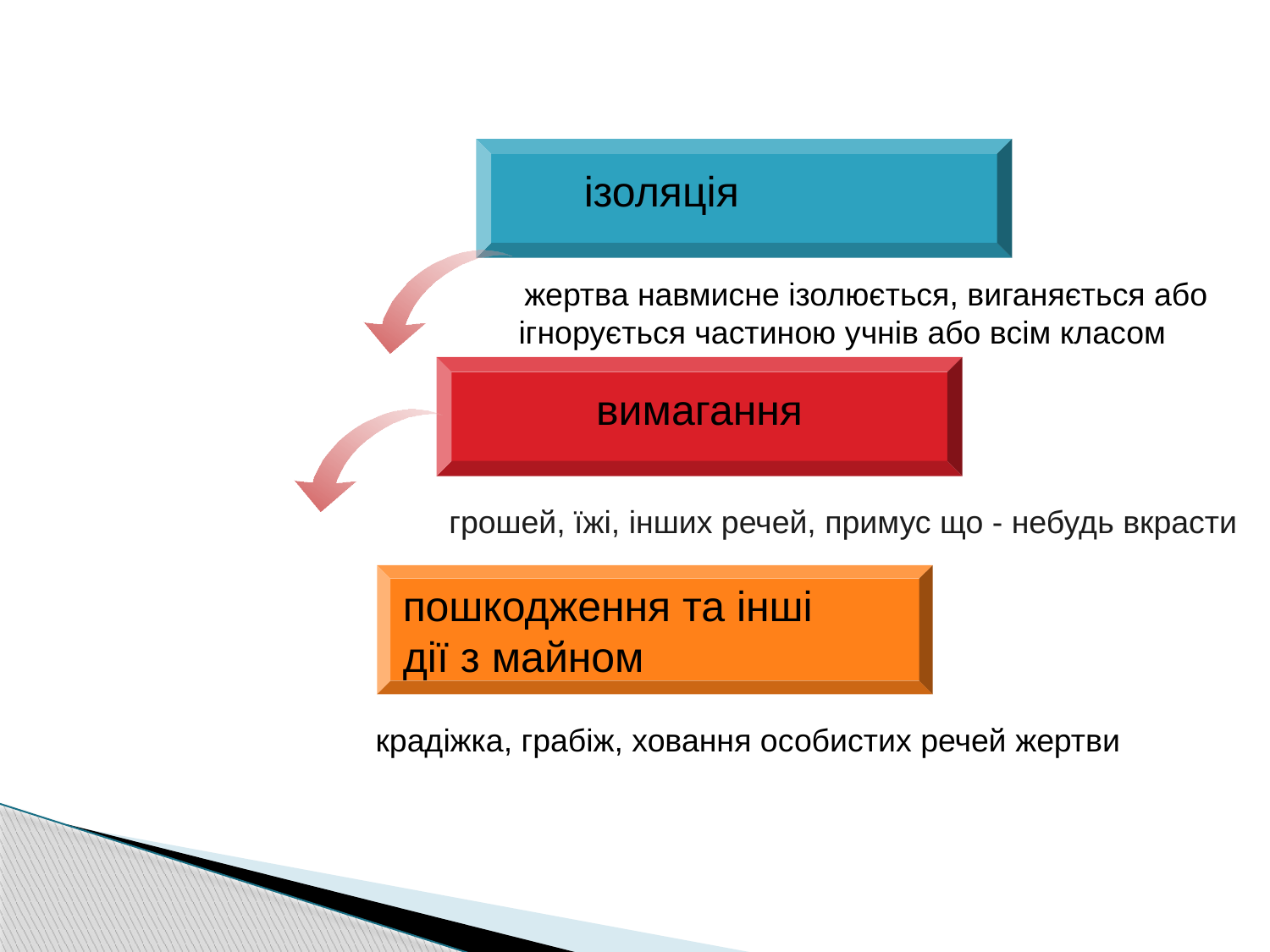

ізоляція

 жертва навмисне ізолюється, виганяється або ігнорується частиною учнів або всім класом

вимагання

грошей, їжі, інших речей, примус що - небудь вкрасти
пошкодження та інші
дії з майном
 крадіжка, грабіж, ховання особистих речей жертви